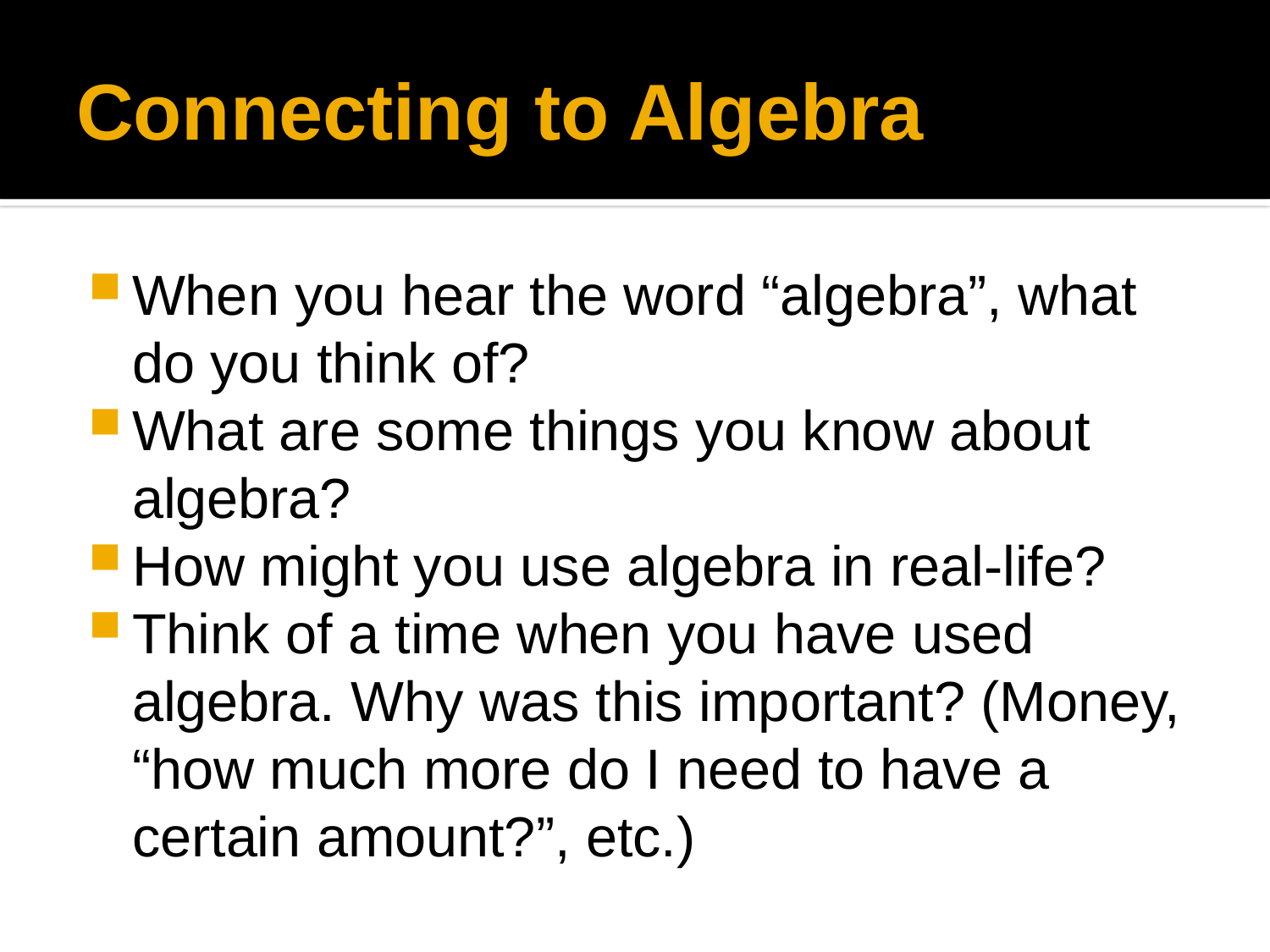

# Connecting to Algebra
When you hear the word “algebra”, what do you think of?
What are some things you know about algebra?
How might you use algebra in real-life?
Think of a time when you have used algebra. Why was this important? (Money, “how much more do I need to have a certain amount?”, etc.)